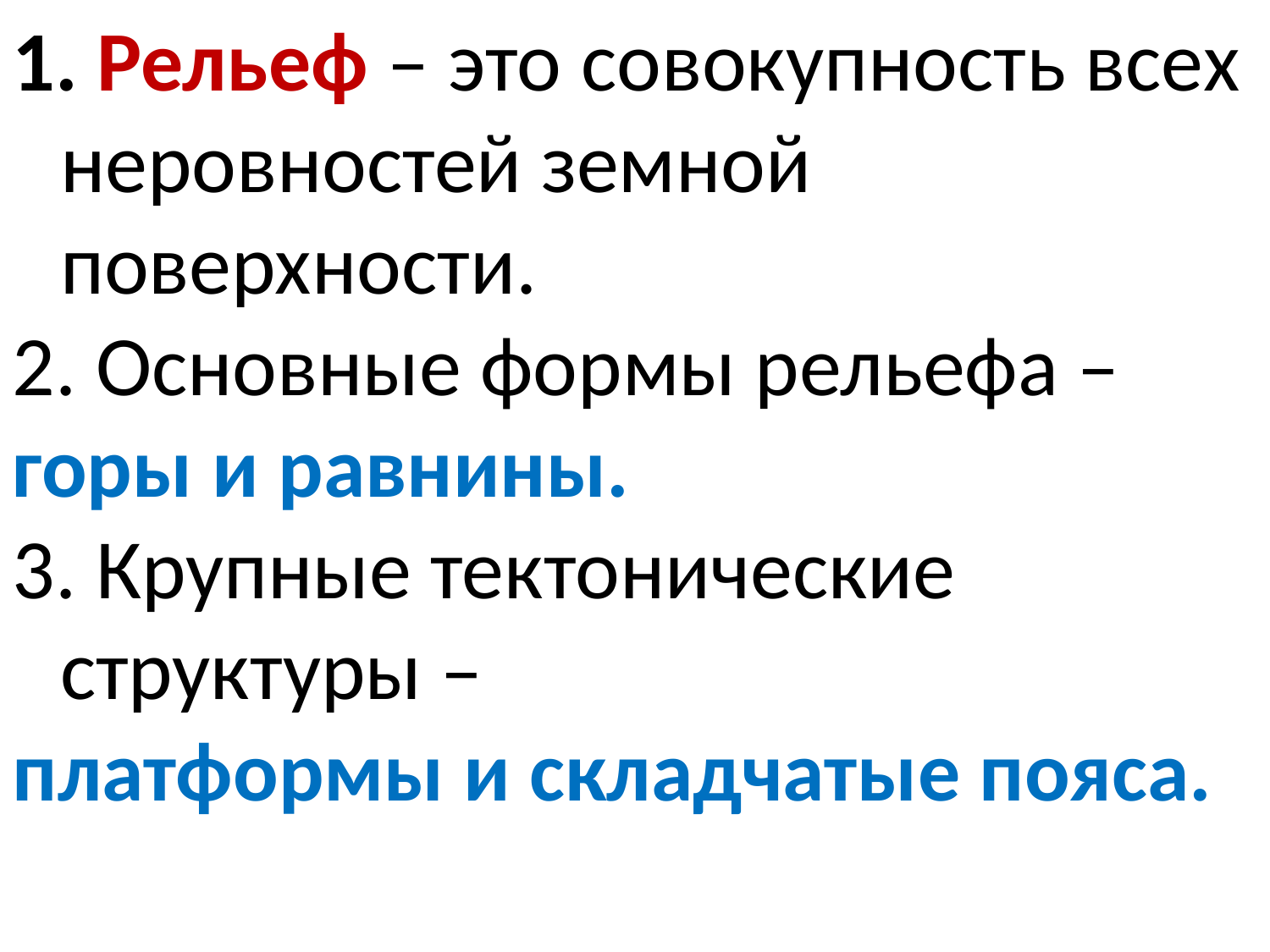

1. Рельеф – это совокупность всех неровностей земной поверхности.
2. Основные формы рельефа –
горы и равнины.
3. Крупные тектонические структуры –
платформы и складчатые пояса.